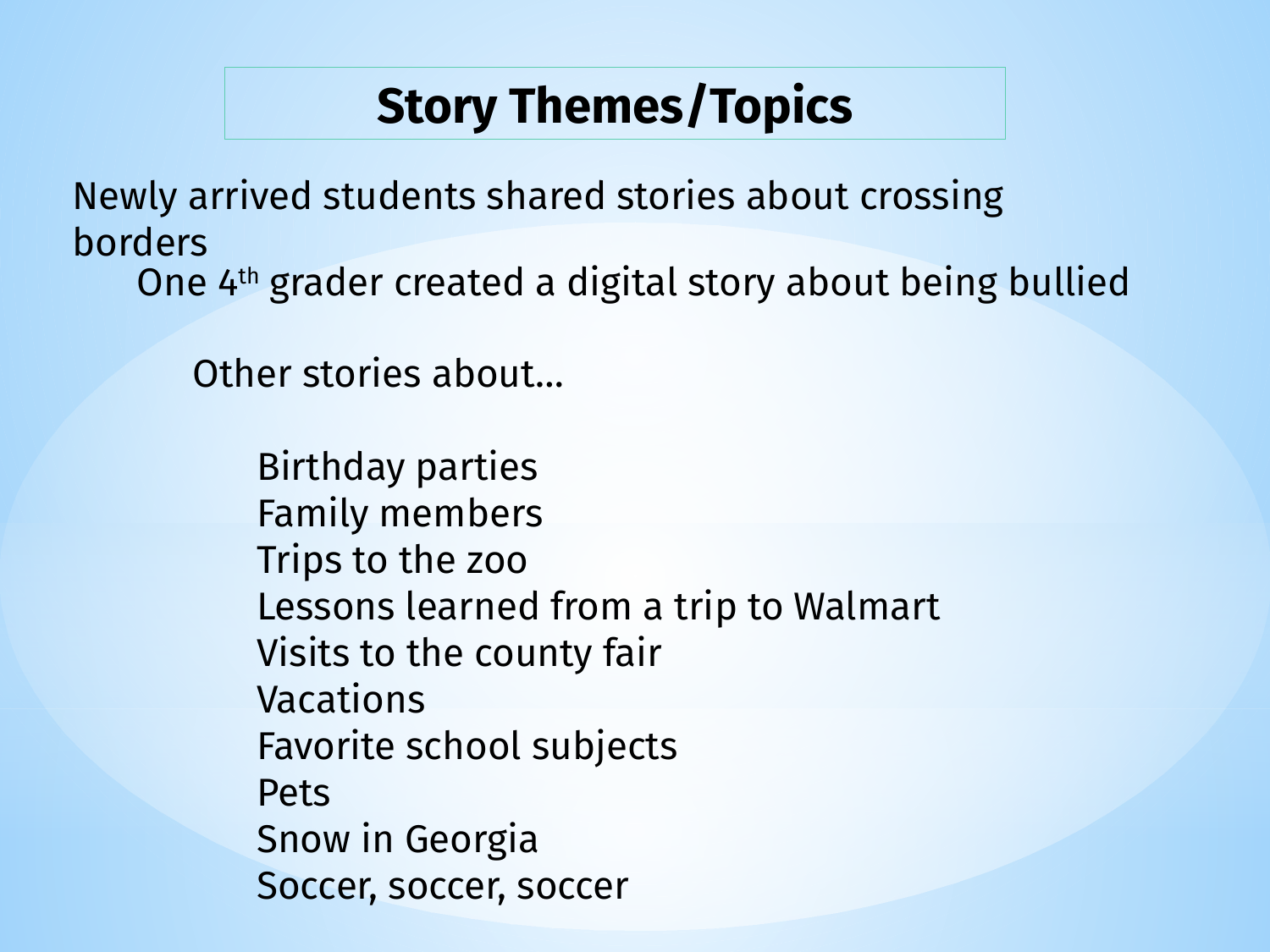

Story Themes/Topics
Newly arrived students shared stories about crossing borders
One 4th grader created a digital story about being bullied
Other stories about…

Birthday parties
Family members
Trips to the zoo
Lessons learned from a trip to Walmart
Visits to the county fair
Vacations
Favorite school subjects
Pets
Snow in Georgia
Soccer, soccer, soccer